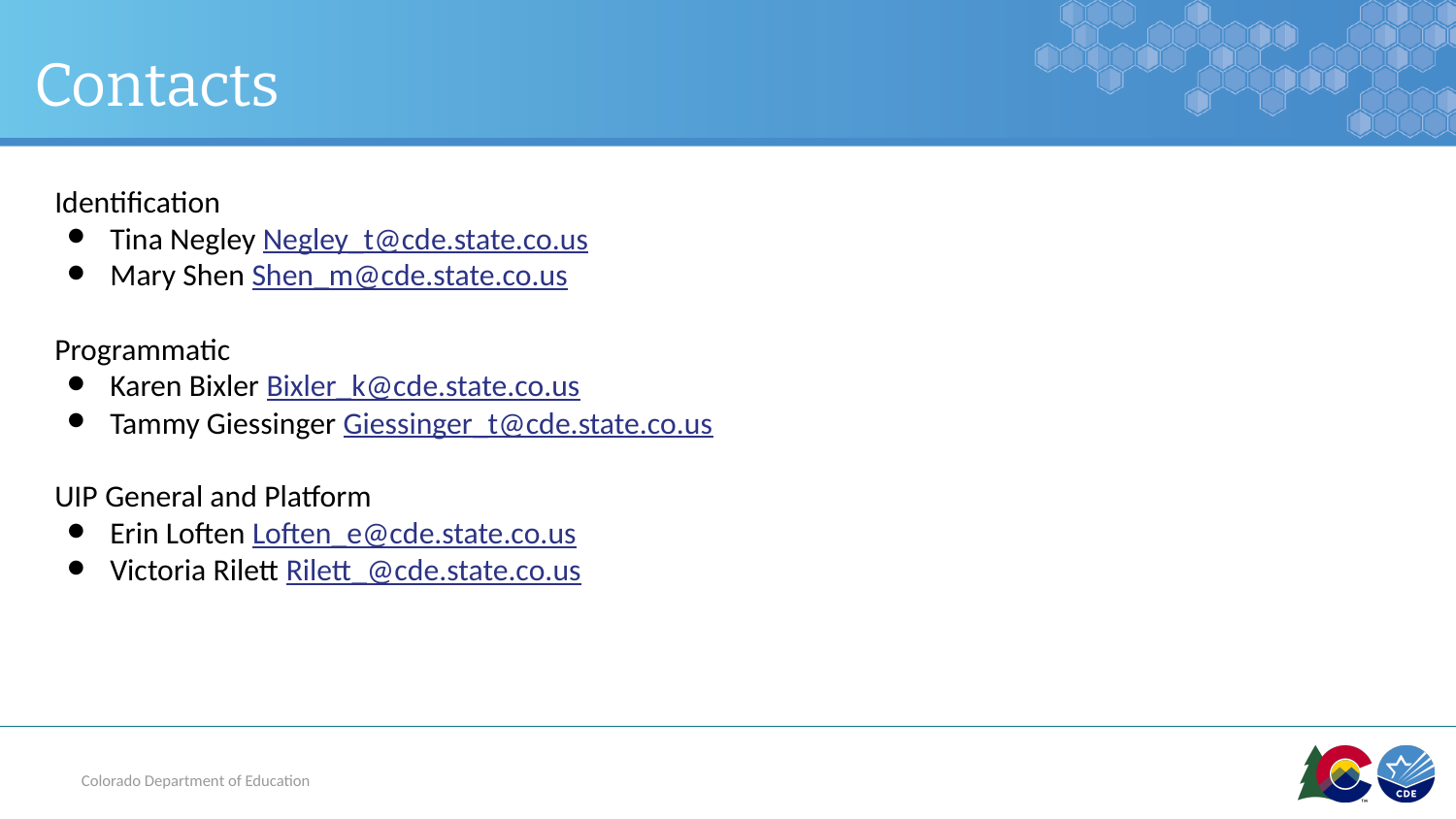

# Contacts
Identification
Tina Negley Negley_t@cde.state.co.us
Mary Shen Shen_m@cde.state.co.us

Programmatic
Karen Bixler Bixler_k@cde.state.co.us
Tammy Giessinger Giessinger_t@cde.state.co.us

UIP General and Platform
Erin Loften Loften_e@cde.state.co.us
Victoria Rilett Rilett_@cde.state.co.us